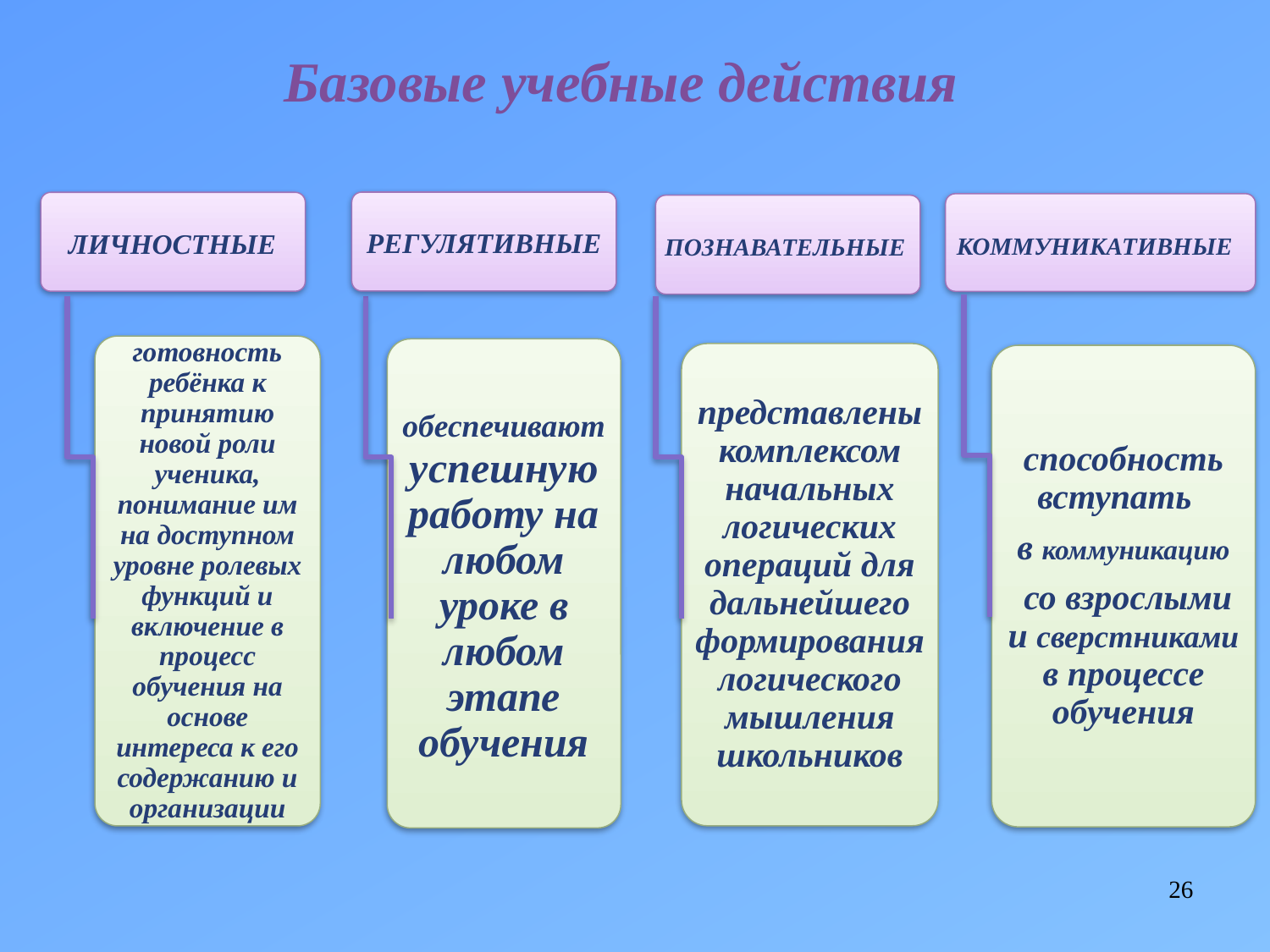

# Базовые учебные действия

РЕГУЛЯТИВНЫЕ
ЛИЧНОСТНЫЕ
ПОЗНАВАТЕЛЬНЫЕ
КОММУНИКАТИВНЫЕ

готовность ребёнка к принятию новой роли ученика, понимание им на доступном уровне ролевых функций и включение в процесс обучения на основе интереса к его содержанию и организации

обеспечивают успешную работу на любом уроке в любом этапе обучения

представлены комплексом начальных логических операций для дальнейшего формирования логического мышления школьников

способность вступать
в коммуникацию
 со взрослыми и сверстниками в процессе обучения
26